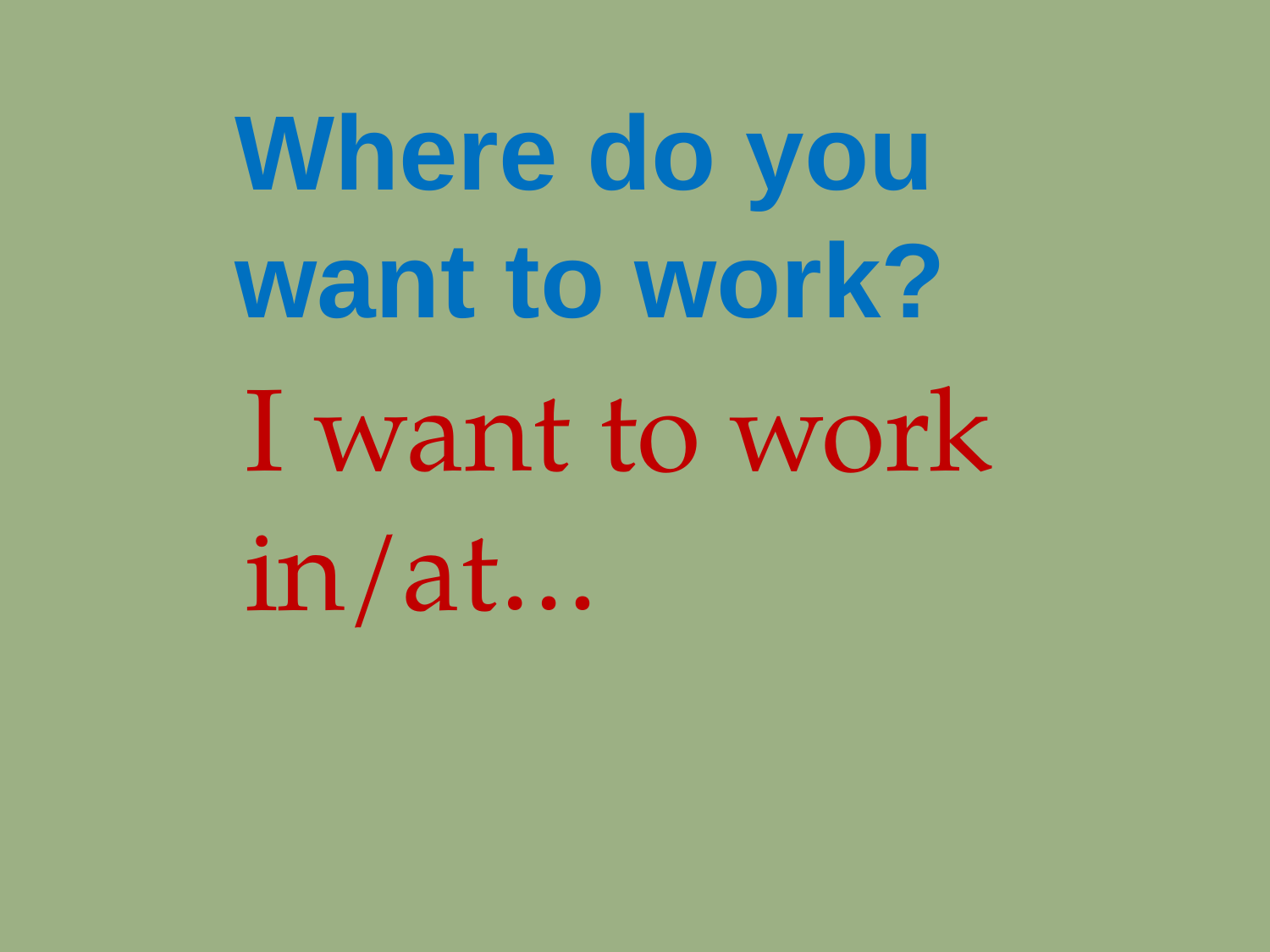

# Where do you want to work?
I want to work in/at…